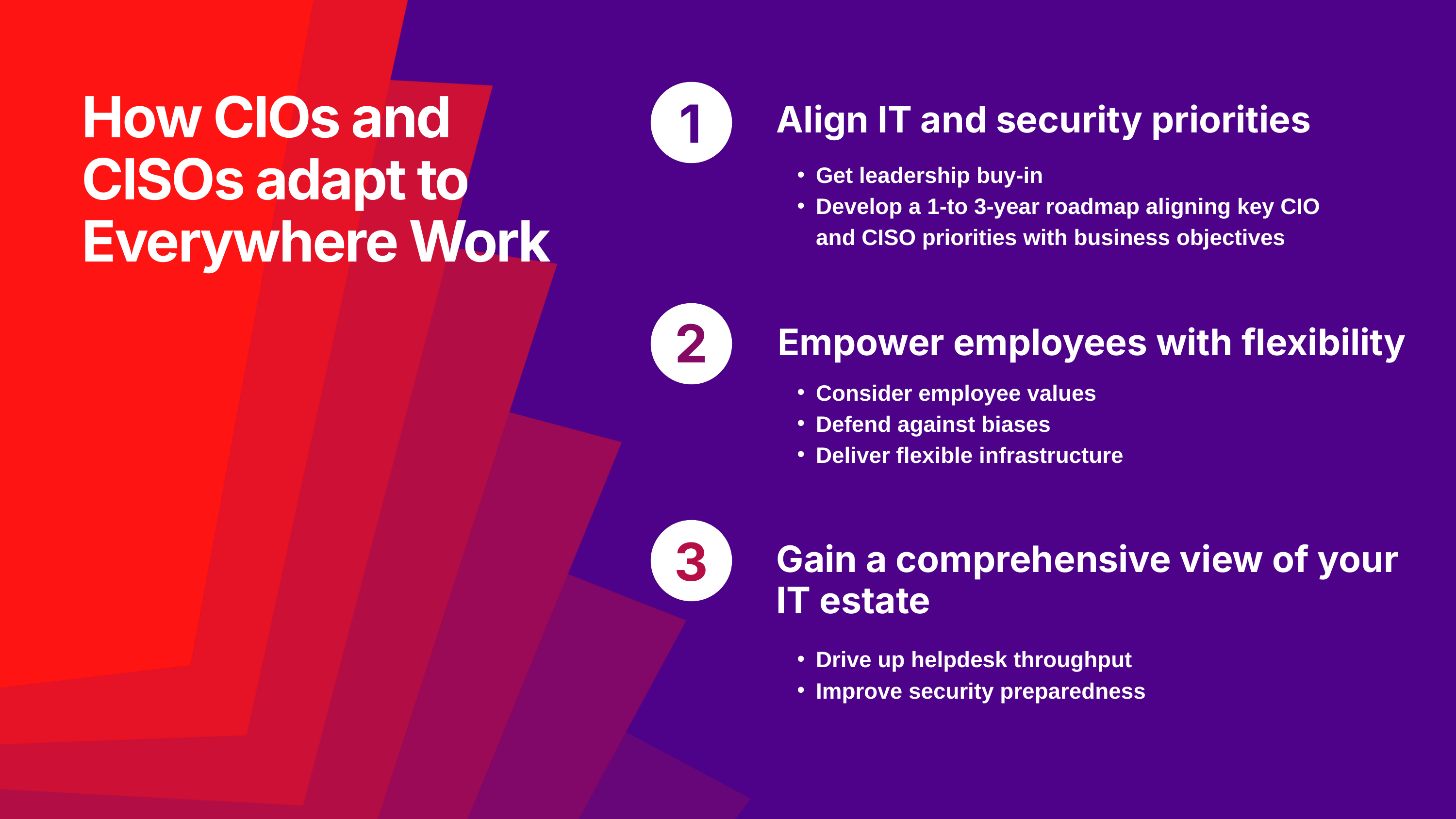

How CIOs and CISOs adapt to Everywhere Work
1
Align IT and security priorities
Get leadership buy-in
Develop a 1-to 3-year roadmap aligning key CIO and CISO priorities with business objectives

2
Empower employees with flexibility
Consider employee values
Defend against biases
Deliver flexible infrastructure

3
Gain a comprehensive view of your
IT estate
Drive up helpdesk throughput
Improve security preparedness